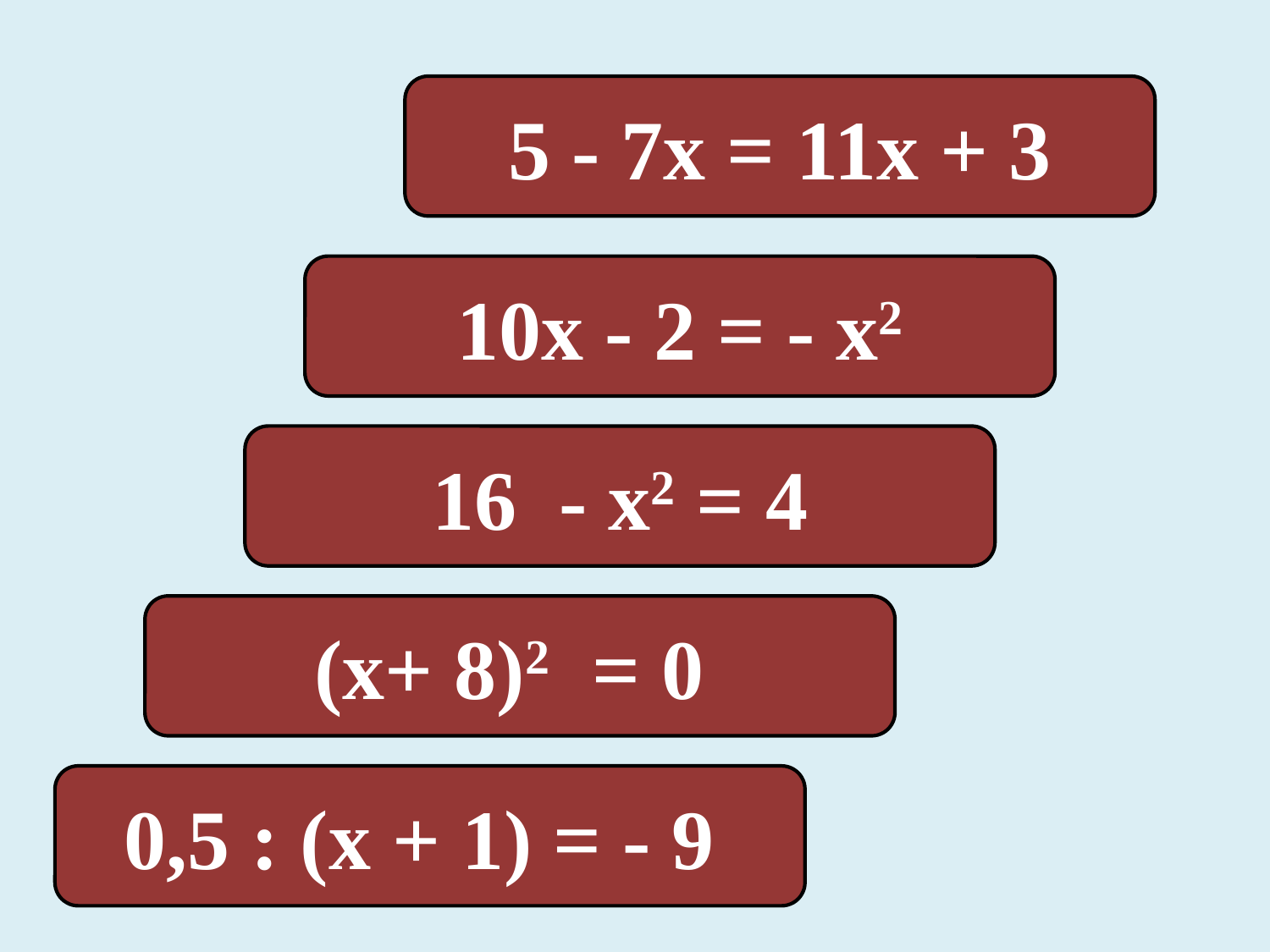

5 - 7х = 11х + 3
10х - 2 = - х2
16  - х2 = 4
(х+ 8)2  = 0
0,5 : (х + 1) = - 9